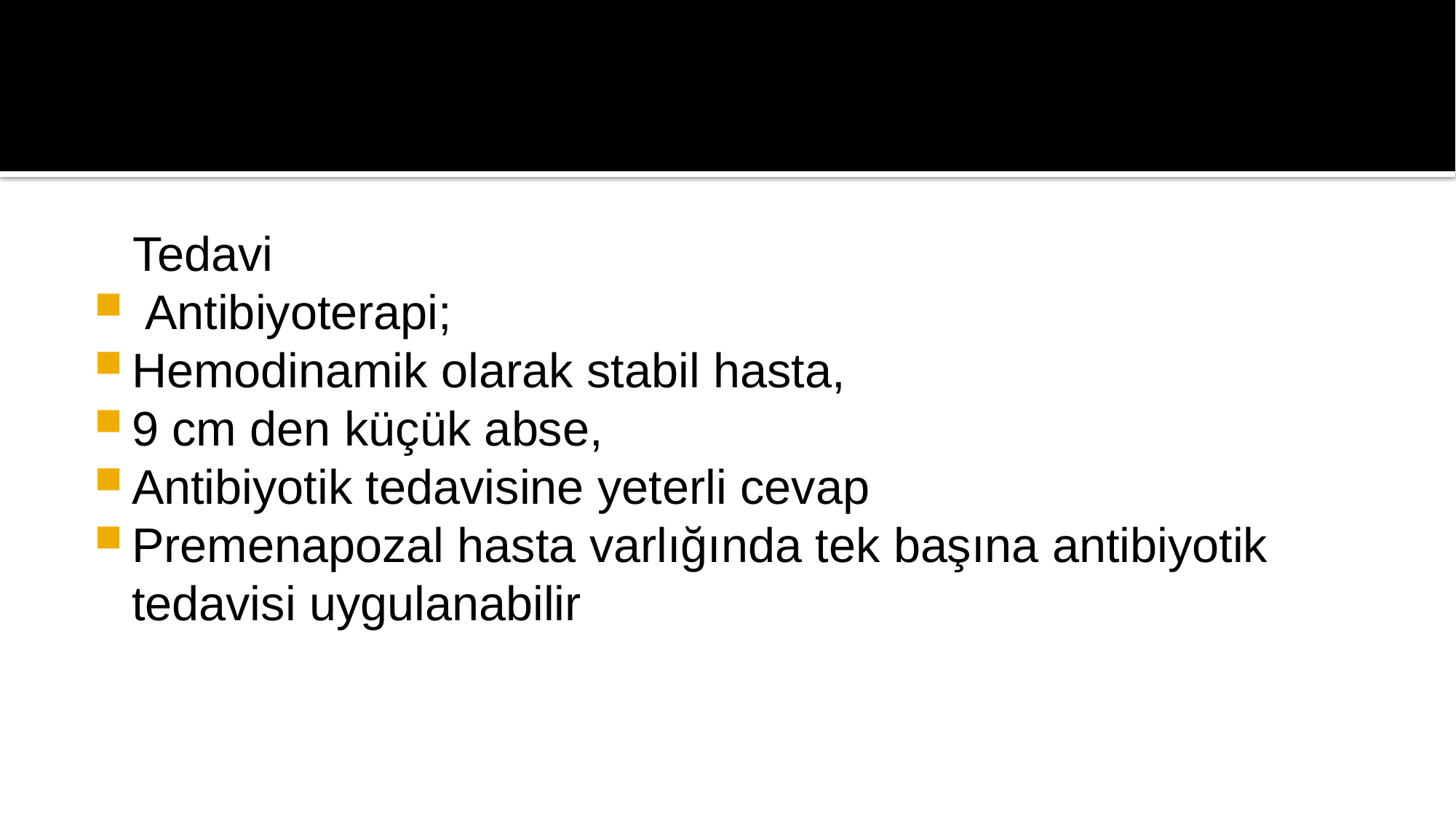

Tedavi
 Antibiyoterapi;
Hemodinamik olarak stabil hasta,
9 cm den küçük abse,
Antibiyotik tedavisine yeterli cevap
Premenapozal hasta varlığında tek başına antibiyotik tedavisi uygulanabilir